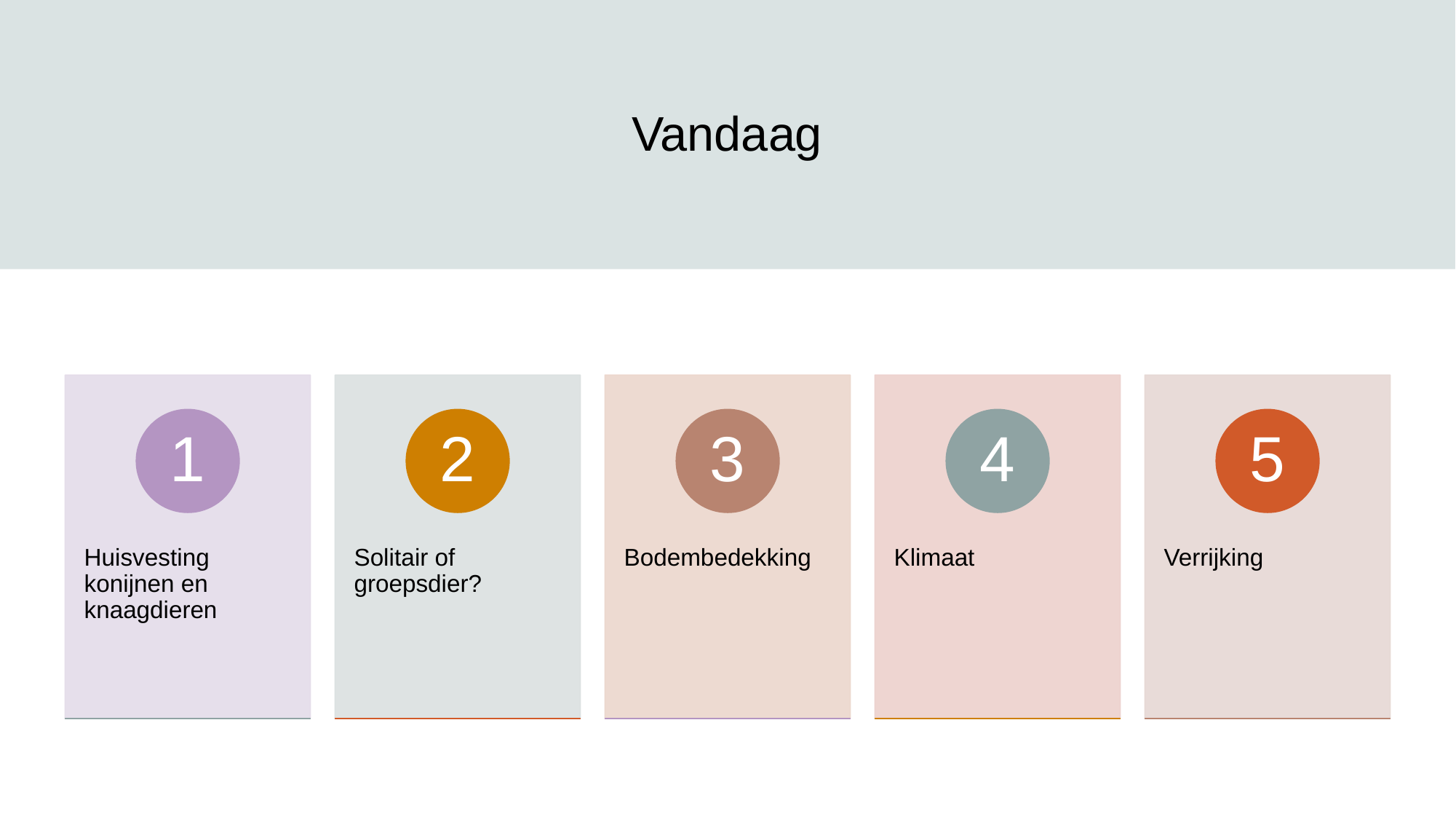

# Vandaag

Huisvesting konijnen en knaagdieren
1
Solitair of groepsdier?
2
Bodembedekking
3
Klimaat
4
Verrijking
5